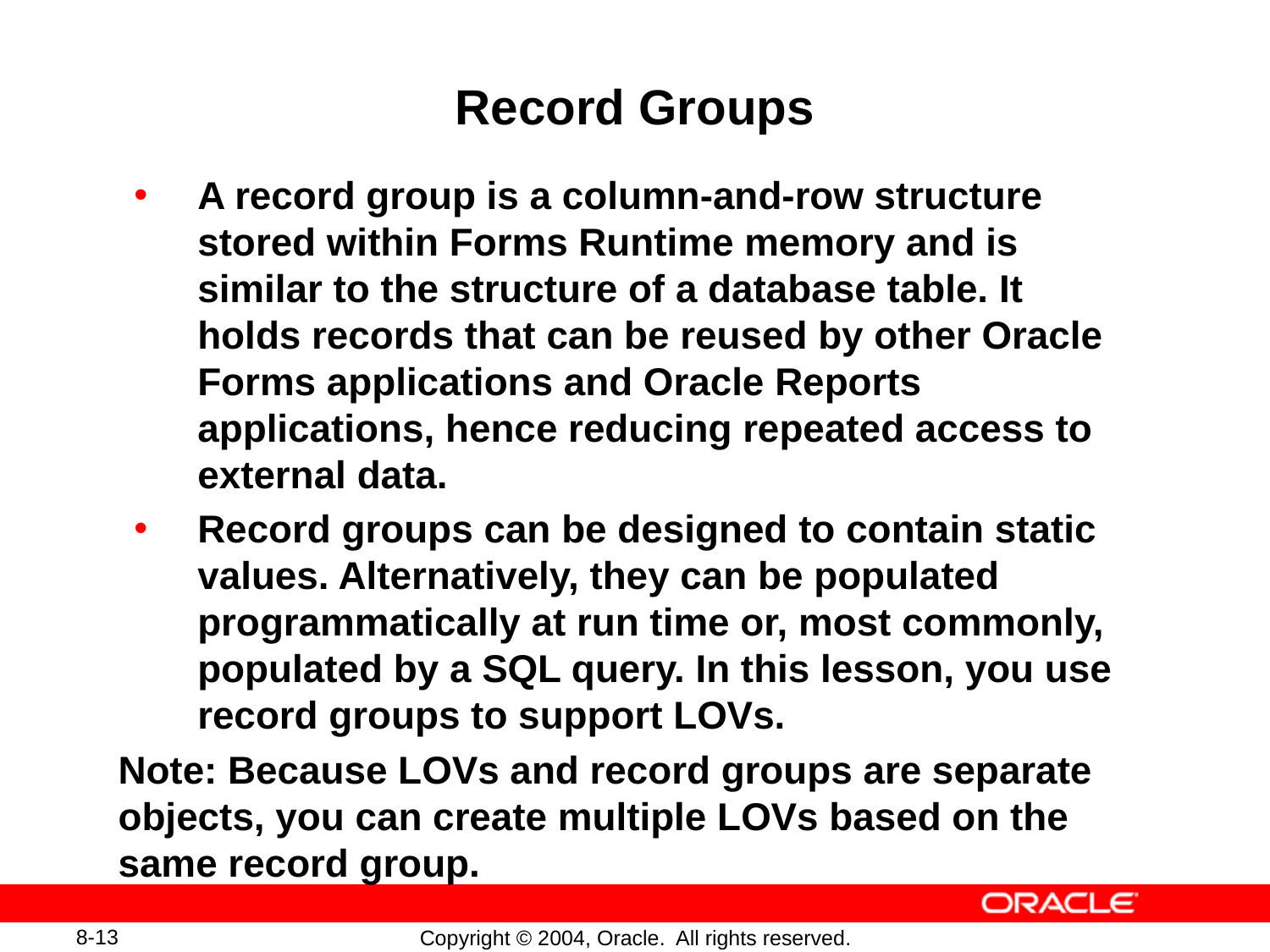

# Record Groups
A record group is a column-and-row structure stored within Forms Runtime memory and is similar to the structure of a database table. It holds records that can be reused by other Oracle Forms applications and Oracle Reports applications, hence reducing repeated access to external data.
Record groups can be designed to contain static values. Alternatively, they can be populated programmatically at run time or, most commonly, populated by a SQL query. In this lesson, you use record groups to support LOVs.
Note: Because LOVs and record groups are separate objects, you can create multiple LOVs based on the same record group.